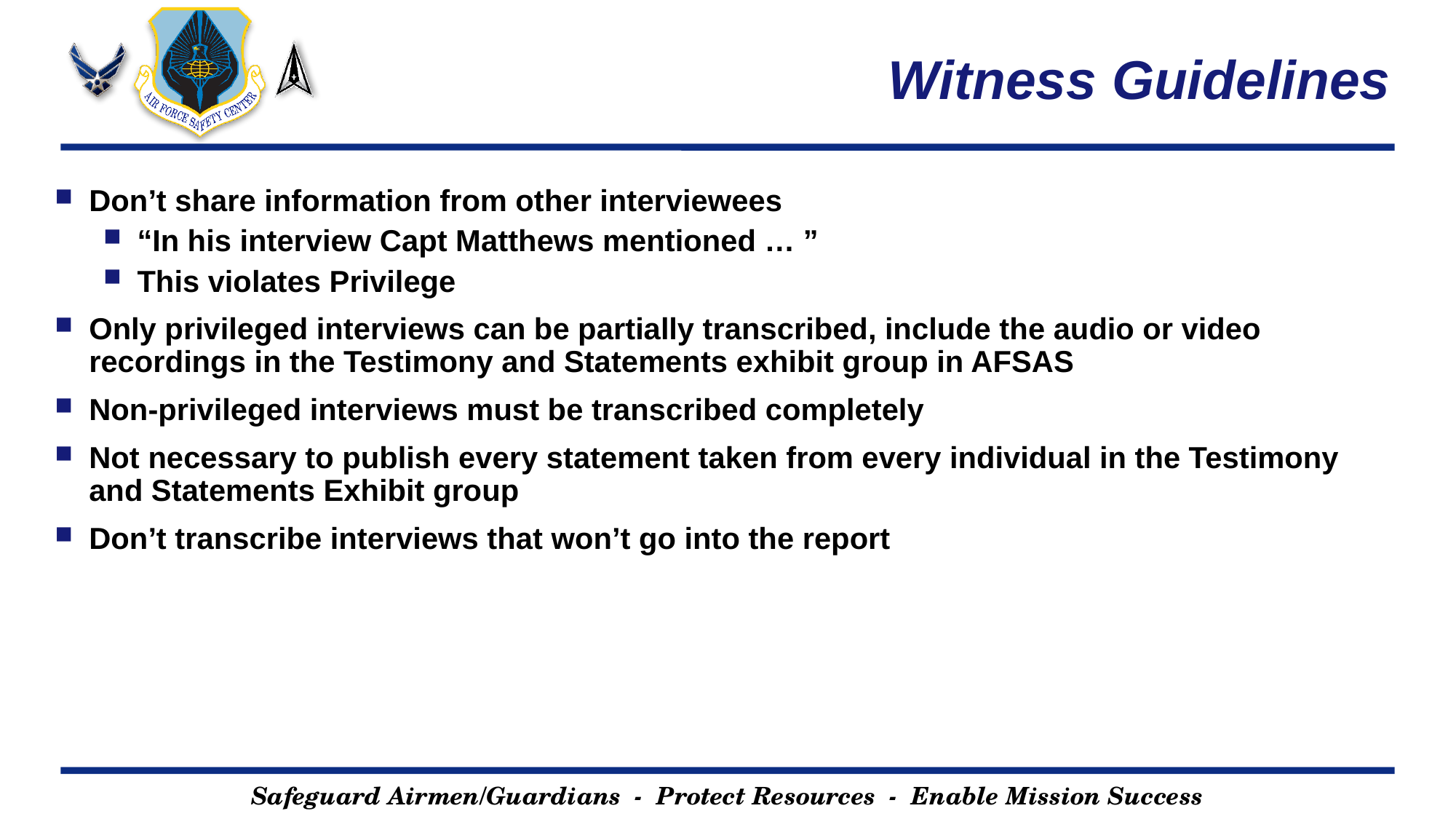

# Witness Guidelines
Don’t share information from other interviewees
“In his interview Capt Matthews mentioned … ”
This violates Privilege
Only privileged interviews can be partially transcribed, include the audio or video recordings in the Testimony and Statements exhibit group in AFSAS
Non-privileged interviews must be transcribed completely
Not necessary to publish every statement taken from every individual in the Testimony and Statements Exhibit group
Don’t transcribe interviews that won’t go into the report